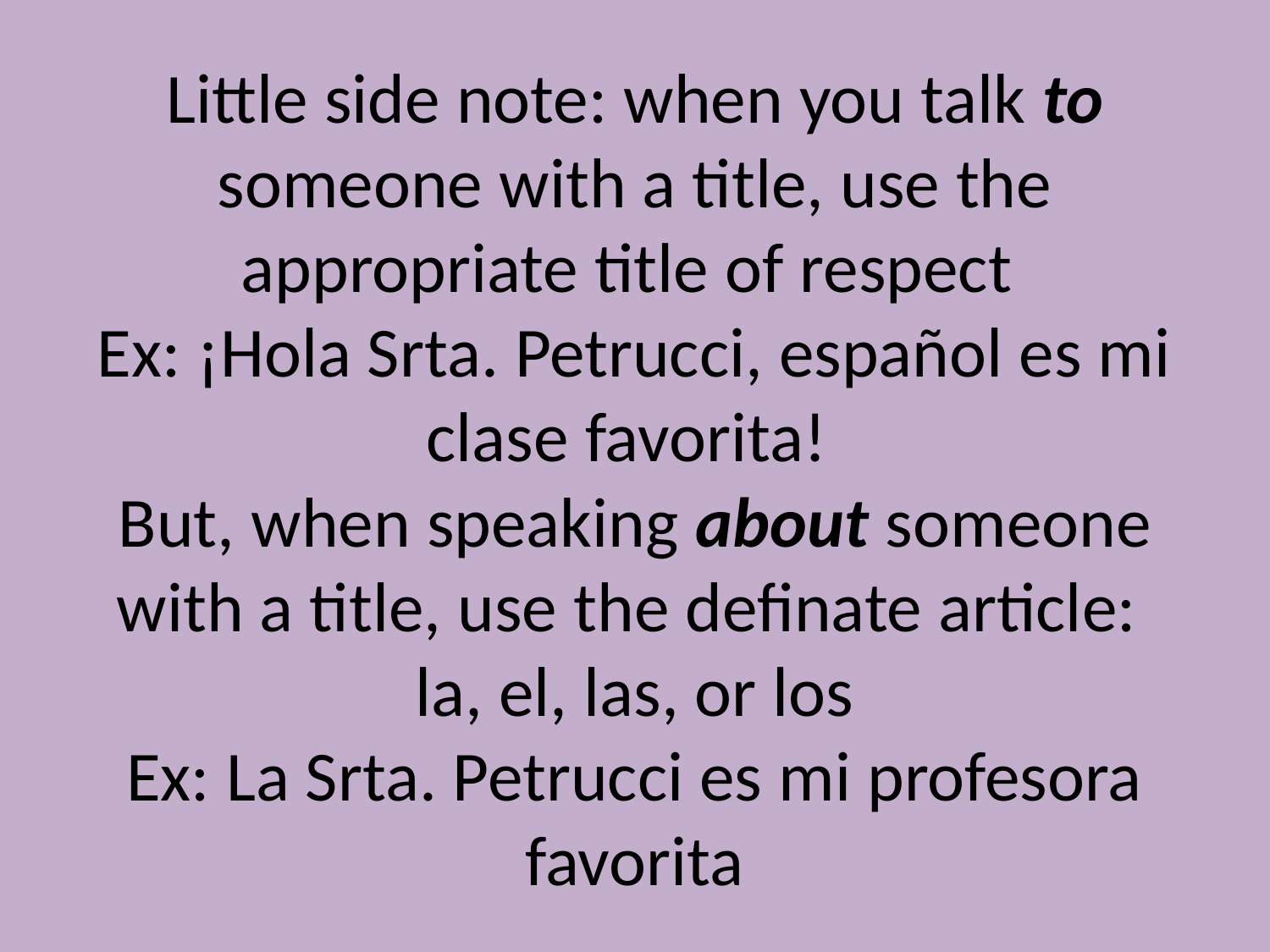

# Little side note: when you talk to someone with a title, use the appropriate title of respect Ex: ¡Hola Srta. Petrucci, español es mi clase favorita! But, when speaking about someone with a title, use the definate article: la, el, las, or los Ex: La Srta. Petrucci es mi profesora favorita